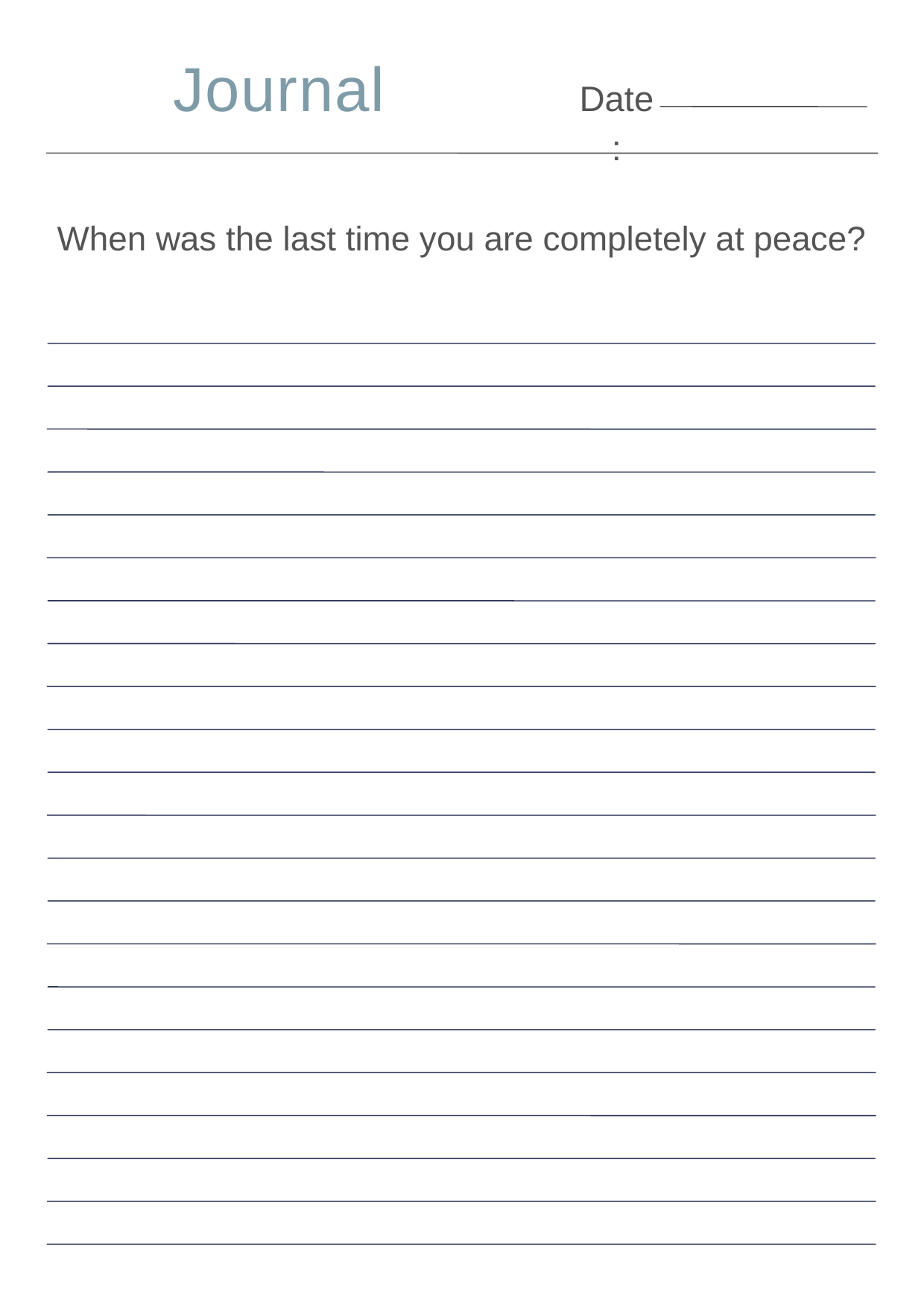

Journal
Date:

When was the last time you are completely at peace?